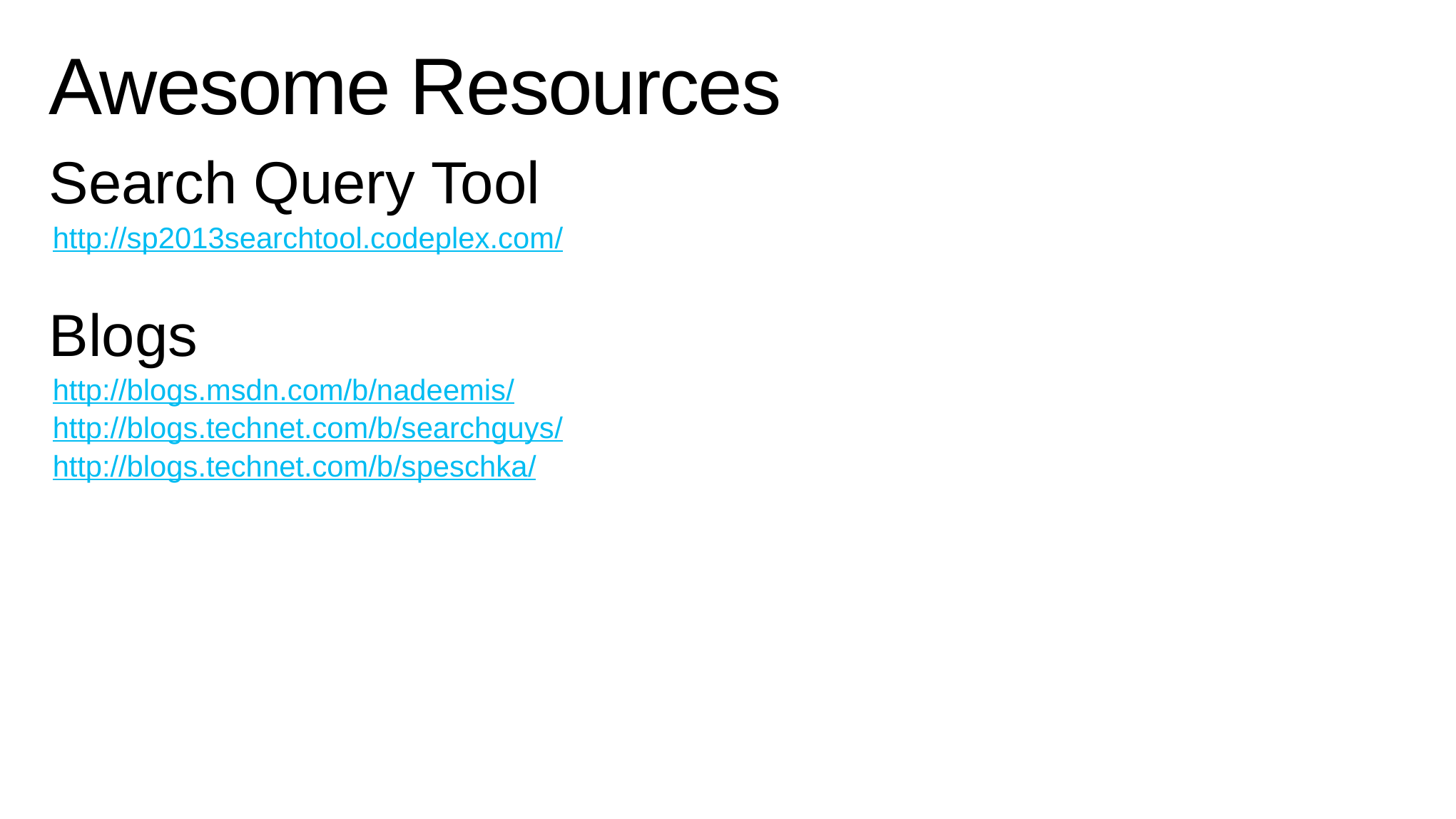

# Awesome Resources
Search Query Tool
http://sp2013searchtool.codeplex.com/

Blogs
http://blogs.msdn.com/b/nadeemis/
http://blogs.technet.com/b/searchguys/
http://blogs.technet.com/b/speschka/